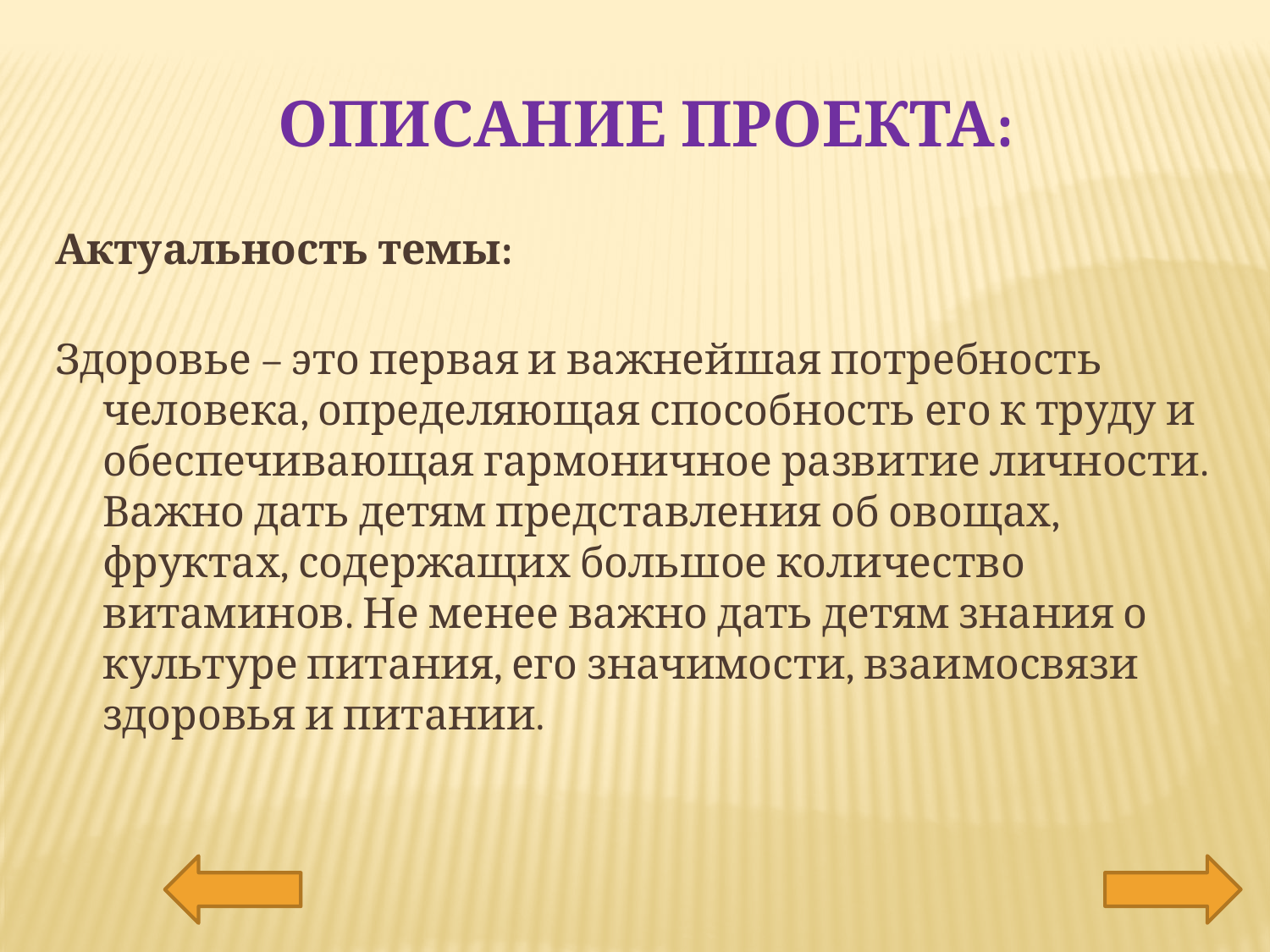

ОПИСАНИЕ ПРОЕКТА:
Актуальность темы:
Здоровье – это первая и важнейшая потребность человека, определяющая способность его к труду и обеспечивающая гармоничное развитие личности. Важно дать детям представления об овощах, фруктах, содержащих большое количество витаминов. Не менее важно дать детям знания о культуре питания, его значимости, взаимосвязи здоровья и питании.